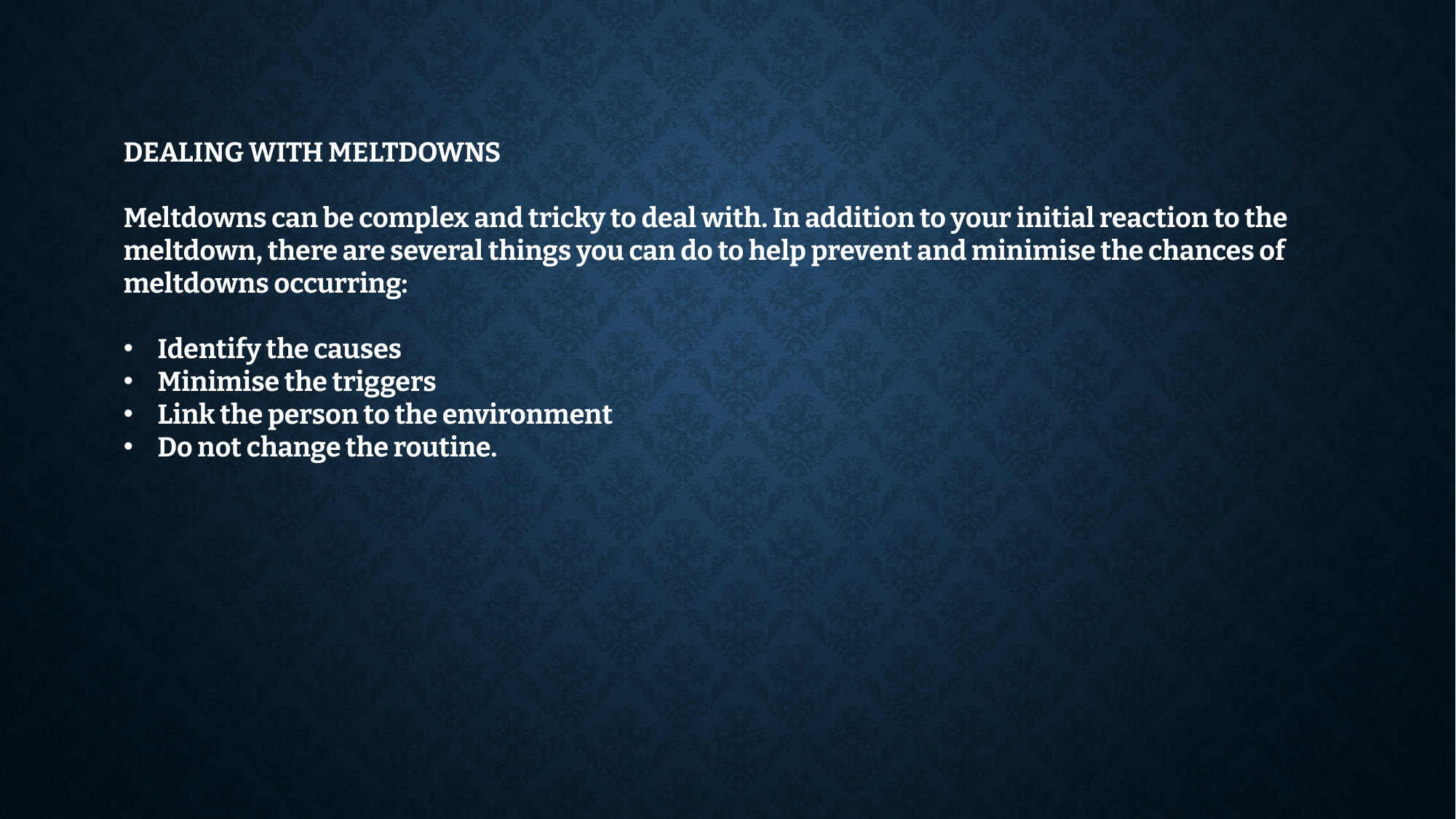

DEALING WITH MELTDOWNS

Meltdowns can be complex and tricky to deal with. In addition to your initial reaction to the meltdown, there are several things you can do to help prevent and minimise the chances of meltdowns occurring:

Identify the causes
Minimise the triggers
Link the person to the environment
Do not change the routine.